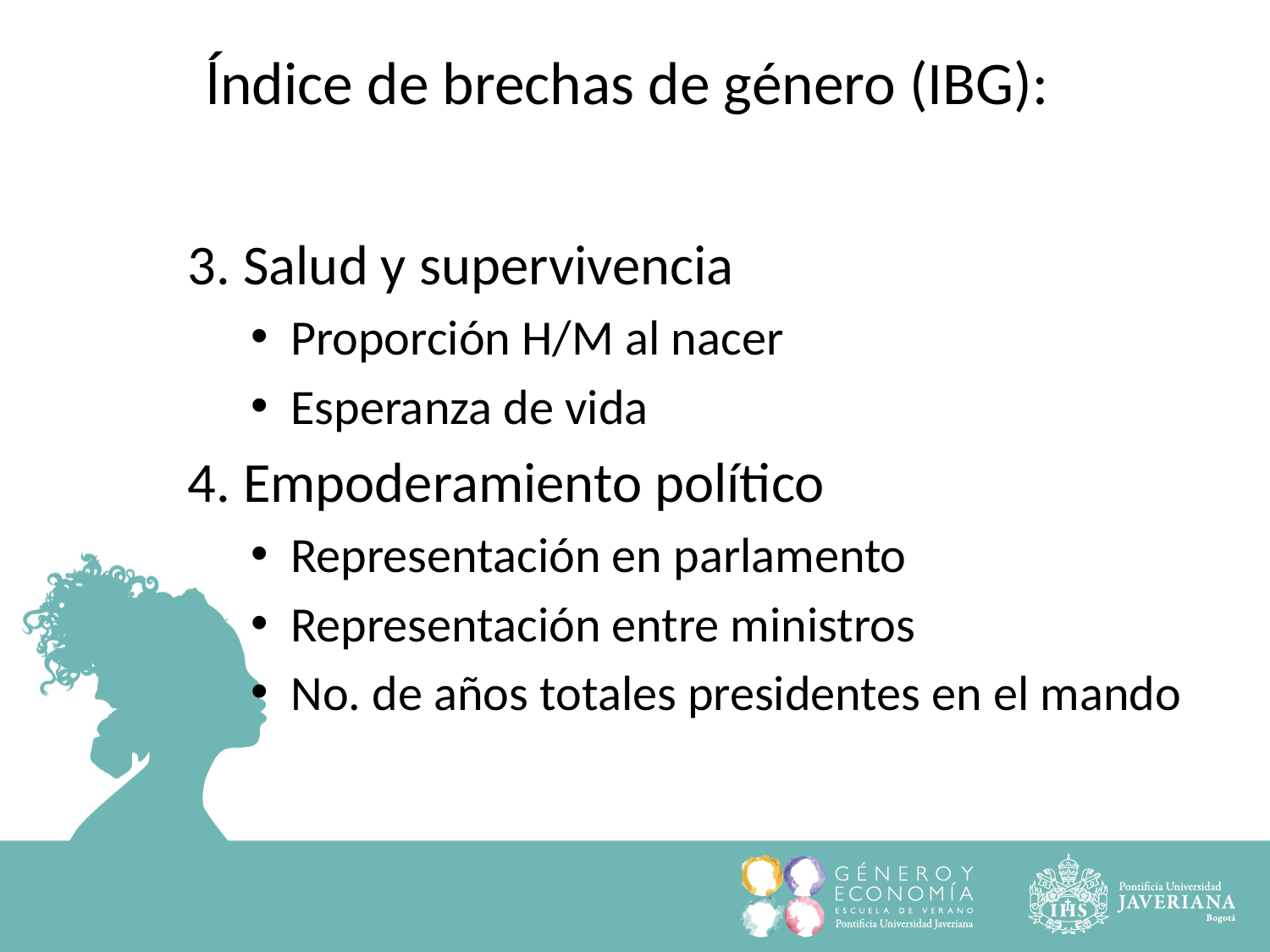

ĺndice de brechas de género (IBG):
3. Salud y supervivencia
Proporción H/M al nacer
Esperanza de vida
4. Empoderamiento político
Representación en parlamento
Representación entre ministros
No. de años totales presidentes en el mando